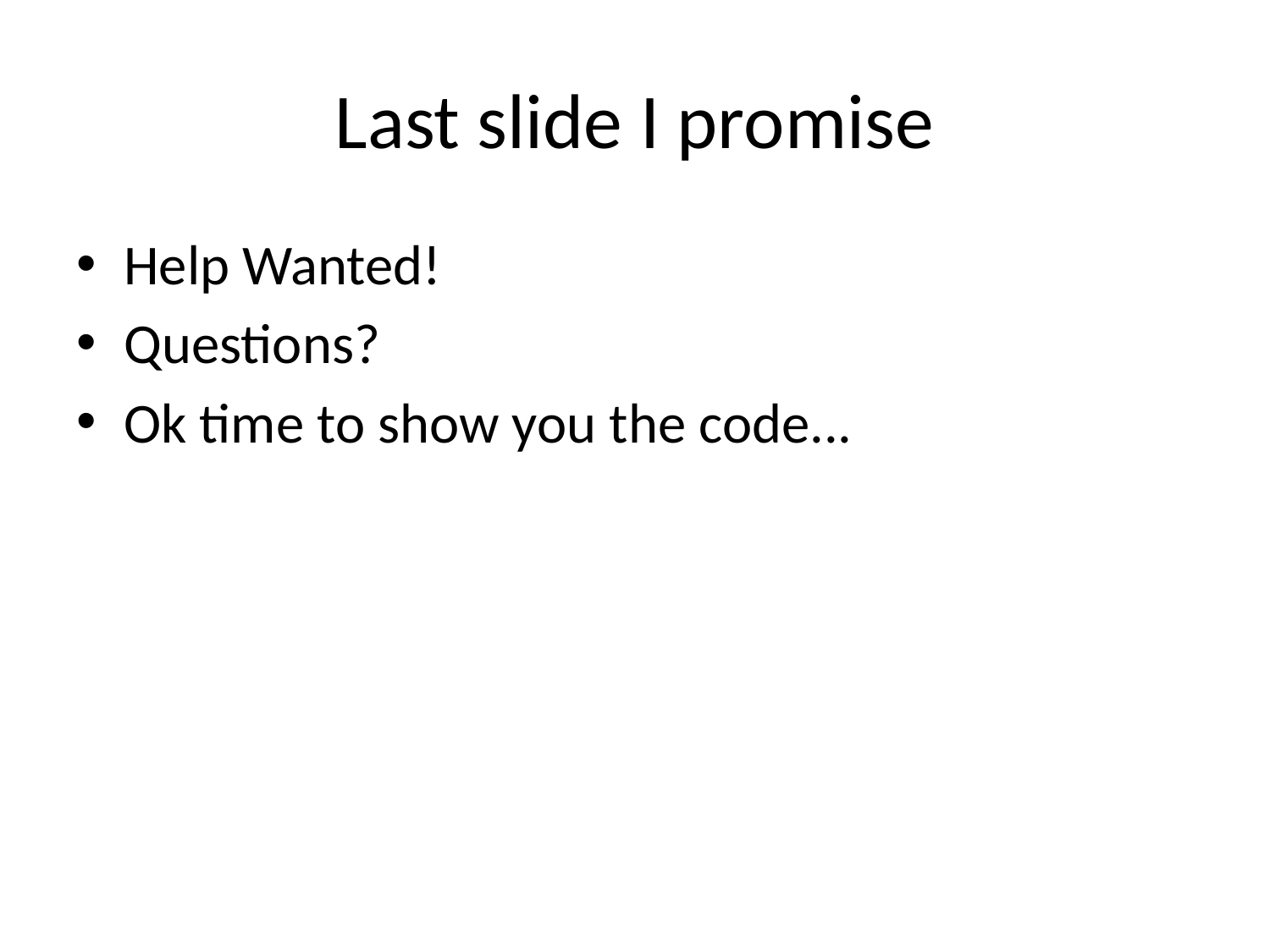

# Last slide I promise
Help Wanted!
Questions?
Ok time to show you the code...